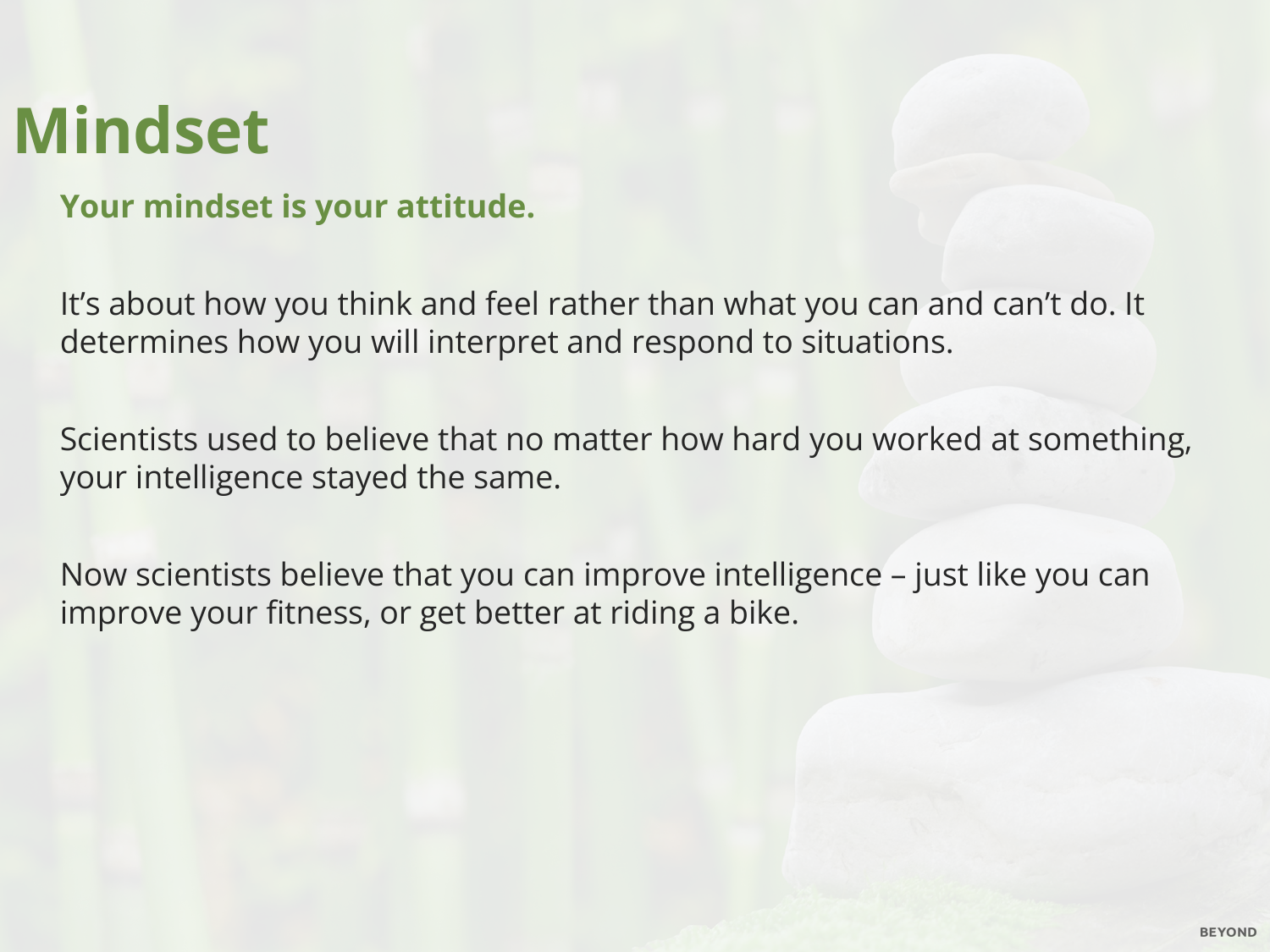

Mindset
Your mindset is your attitude.

It’s about how you think and feel rather than what you can and can’t do. It determines how you will interpret and respond to situations.

Scientists used to believe that no matter how hard you worked at something, your intelligence stayed the same.

Now scientists believe that you can improve intelligence – just like you can improve your fitness, or get better at riding a bike.